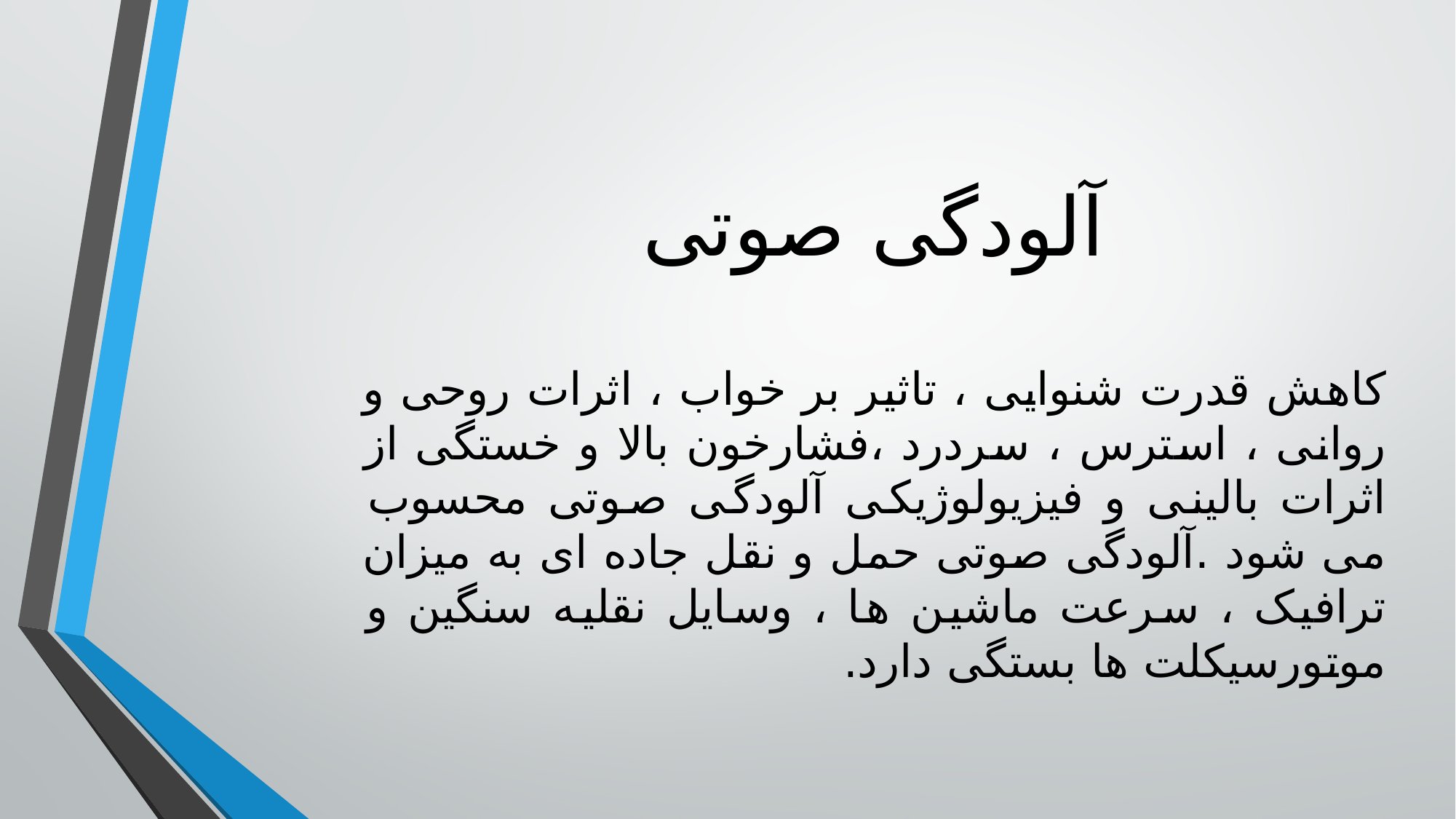

آلودگی صوتی

کاهش قدرت شنوایی ، تاثیر بر خواب ، اثرات روحی و روانی ، استرس ، سردرد ،فشارخون بالا و خستگی از اثرات بالینی و فیزیولوژیکی آلودگی صوتی محسوب می شود .آلودگی صوتی حمل و نقل جاده ای به میزان ترافیک ، سرعت ماشین ها ، وسایل نقلیه سنگین و موتورسیکلت ها بستگی دارد.